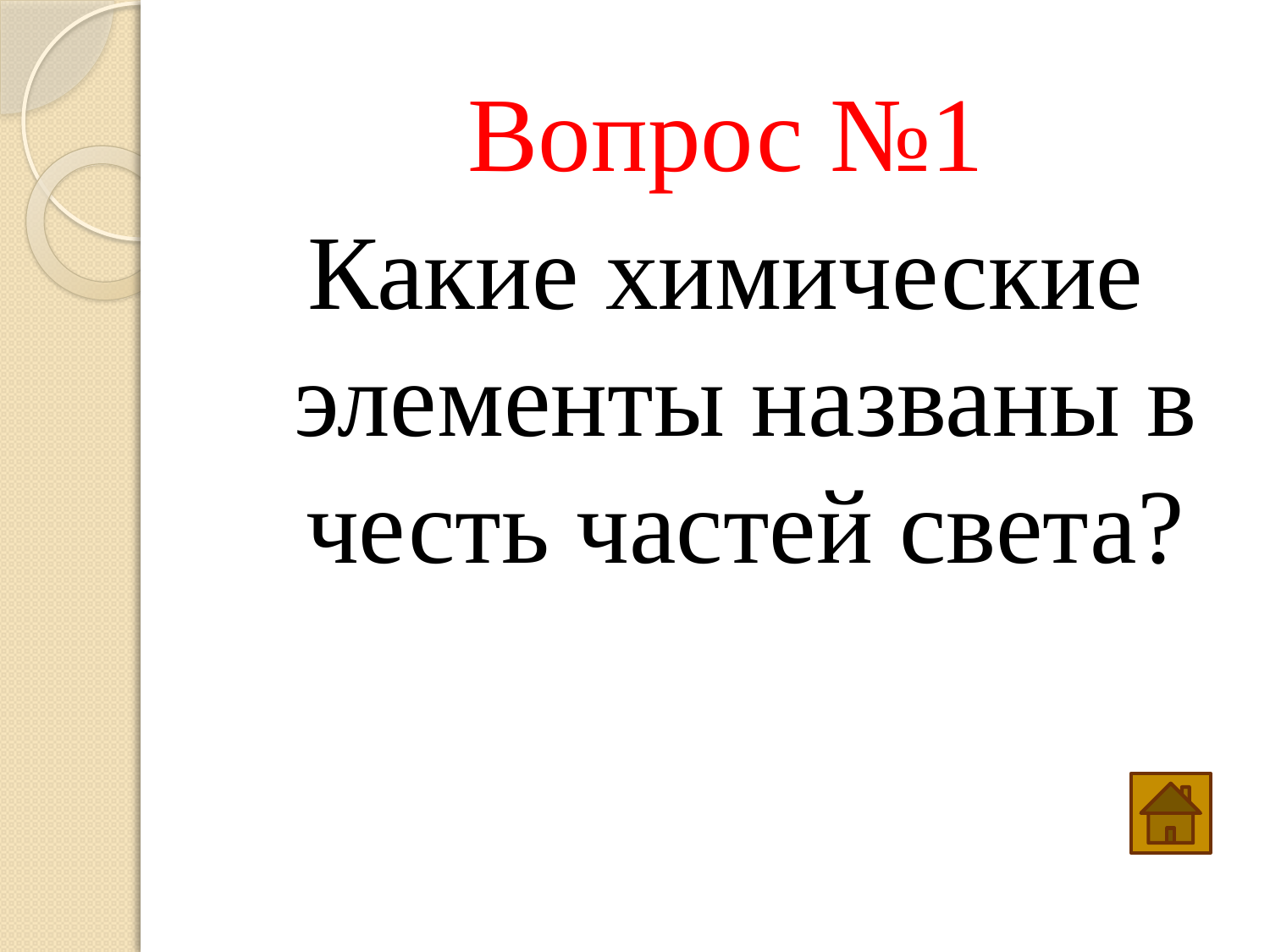

Вопрос №1
Какие химические элементы названы в честь частей света?